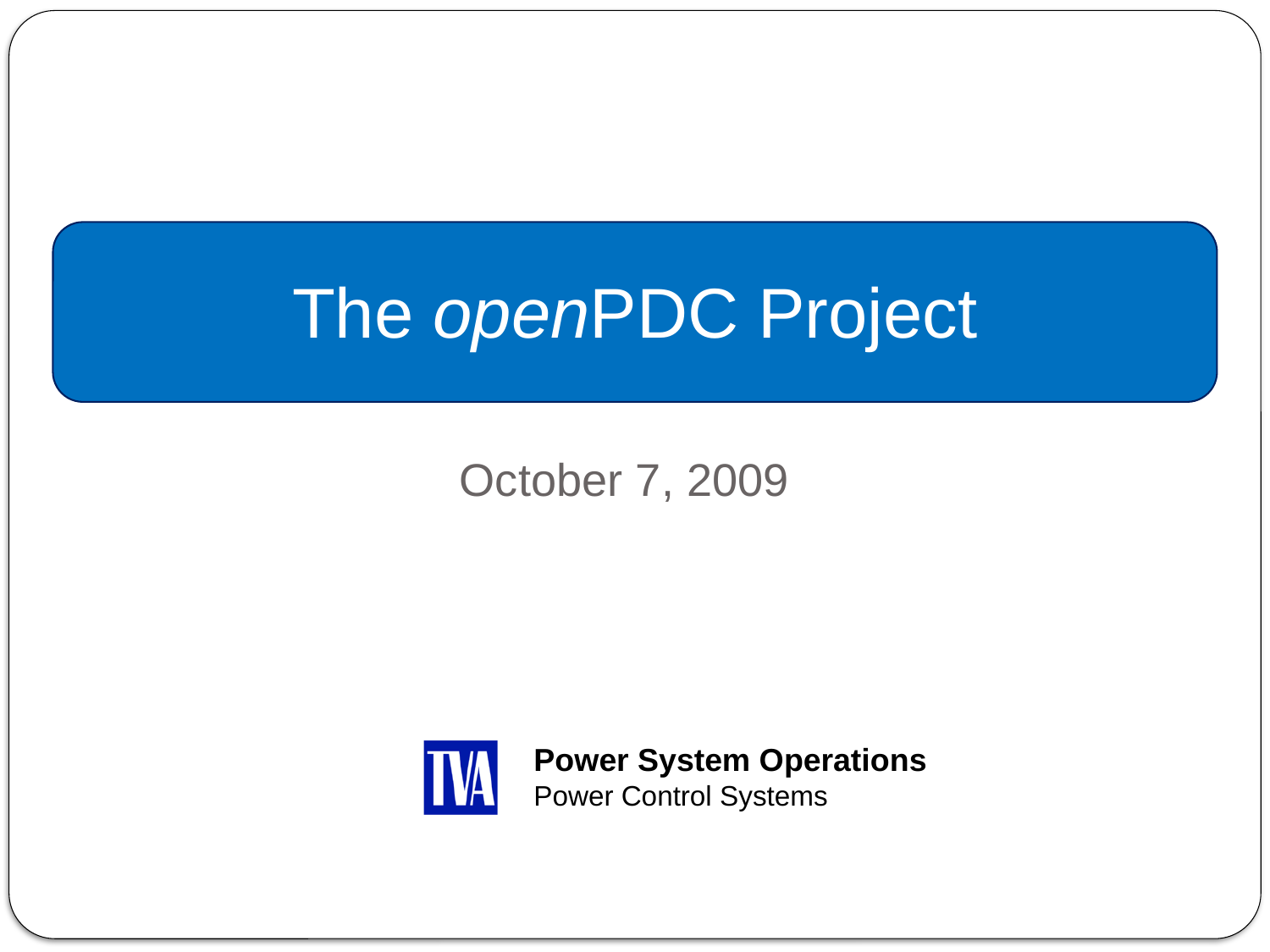

# The openPDC Project
October 7, 2009